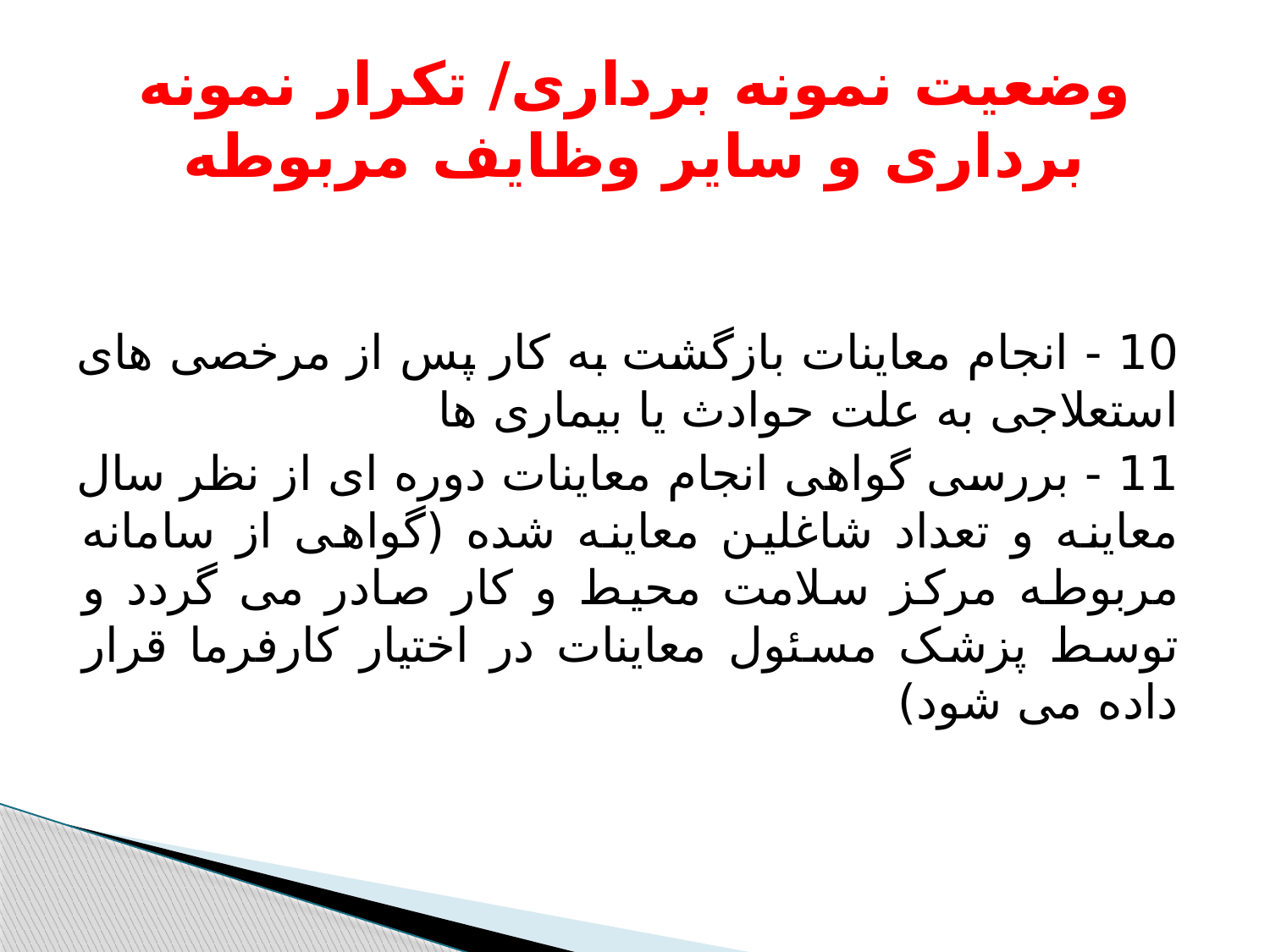

# وضعیت نمونه برداری/ تکرار نمونه برداری و سایر وظایف مربوطه
10 - انجام معاینات بازگشت به کار پس از مرخصی های استعلاجی به علت حوادث یا بیماری ها
11 - بررسی گواهی انجام معاینات دوره ای از نظر سال معاینه و تعداد شاغلین معاینه شده (گواهی از سامانه مربوطه مرکز سلامت محیط و کار صادر می گردد و توسط پزشک مسئول معاینات در اختیار کارفرما قرار داده می شود)